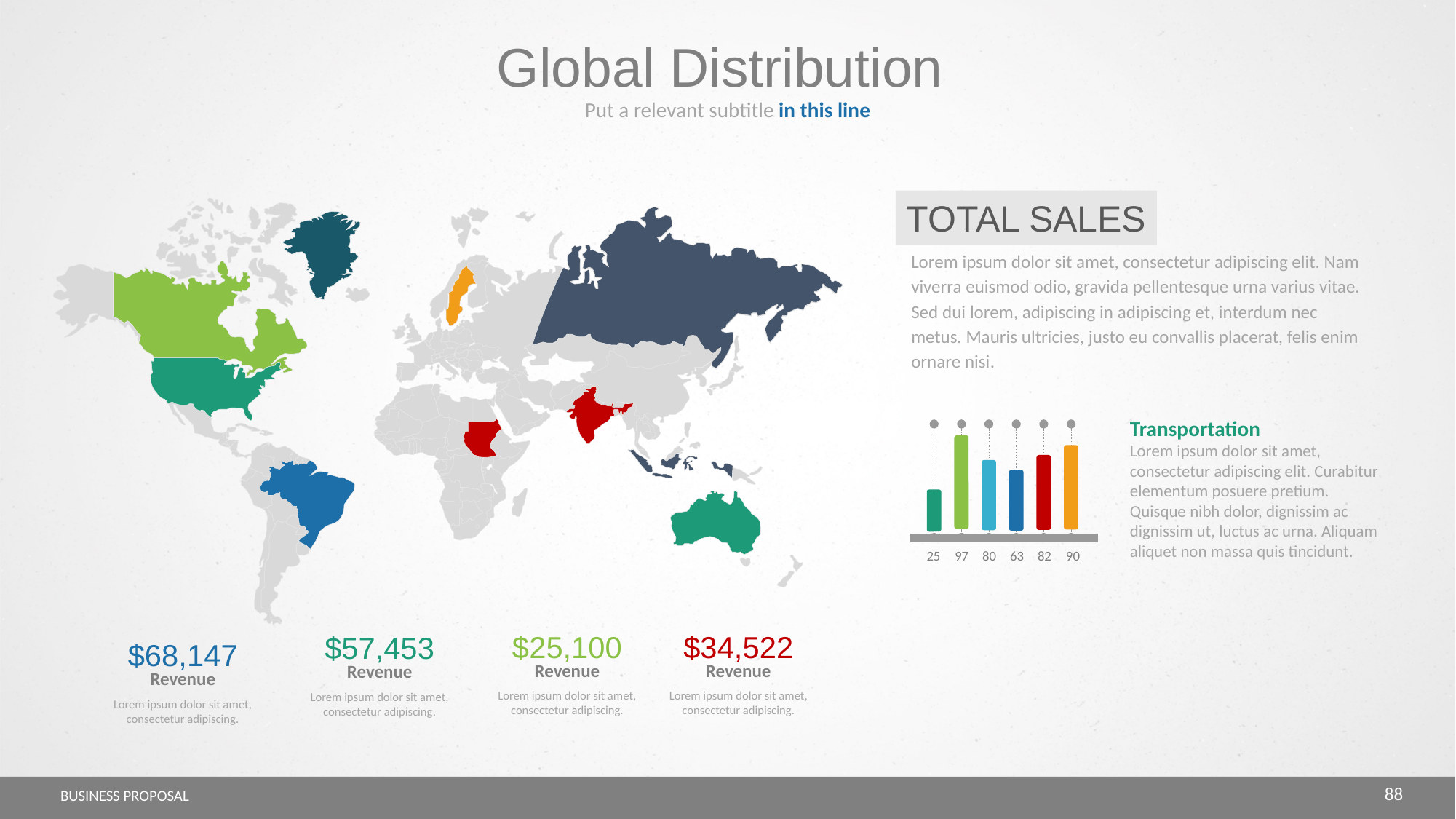

Global Distribution
Put a relevant subtitle in this line
TOTAL SALES
Lorem ipsum dolor sit amet, consectetur adipiscing elit. Nam viverra euismod odio, gravida pellentesque urna varius vitae. Sed dui lorem, adipiscing in adipiscing et, interdum nec metus. Mauris ultricies, justo eu convallis placerat, felis enim ornare nisi.
Transportation
Lorem ipsum dolor sit amet, consectetur adipiscing elit. Curabitur elementum posuere pretium. Quisque nibh dolor, dignissim ac dignissim ut, luctus ac urna. Aliquam aliquet non massa quis tincidunt.

25
97
80
63
82
90

$25,100
Revenue
Lorem ipsum dolor sit amet, consectetur adipiscing.
$34,522
Revenue
Lorem ipsum dolor sit amet, consectetur adipiscing.
$57,453
Revenue
Lorem ipsum dolor sit amet, consectetur adipiscing.
$68,147
Revenue
Lorem ipsum dolor sit amet, consectetur adipiscing.

88
BUSINESS PROPOSAL